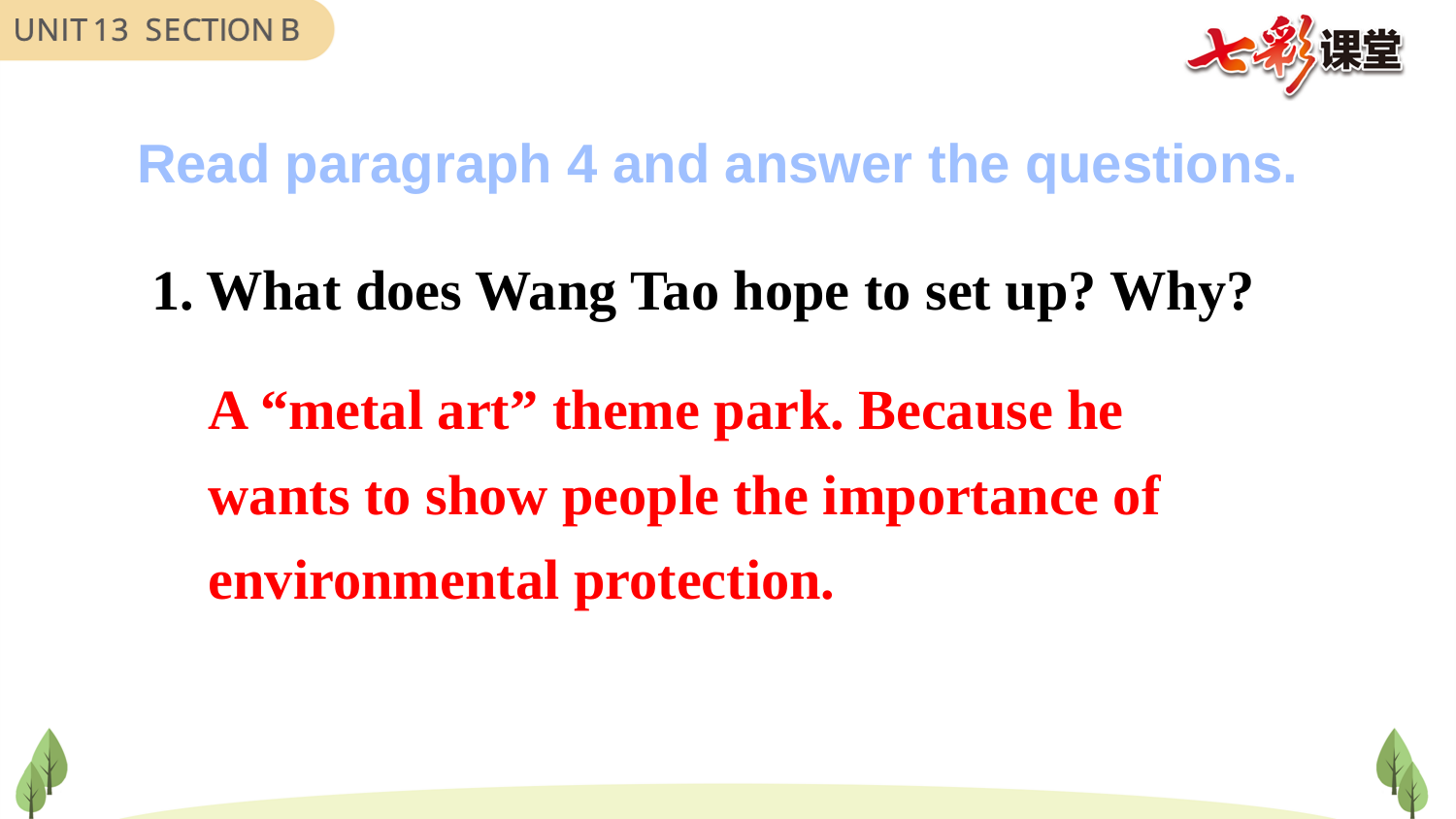

Read paragraph 4 and answer the questions.
What does Wang Tao hope to set up? Why?
A “metal art” theme park. Because he wants to show people the importance of environmental protection.